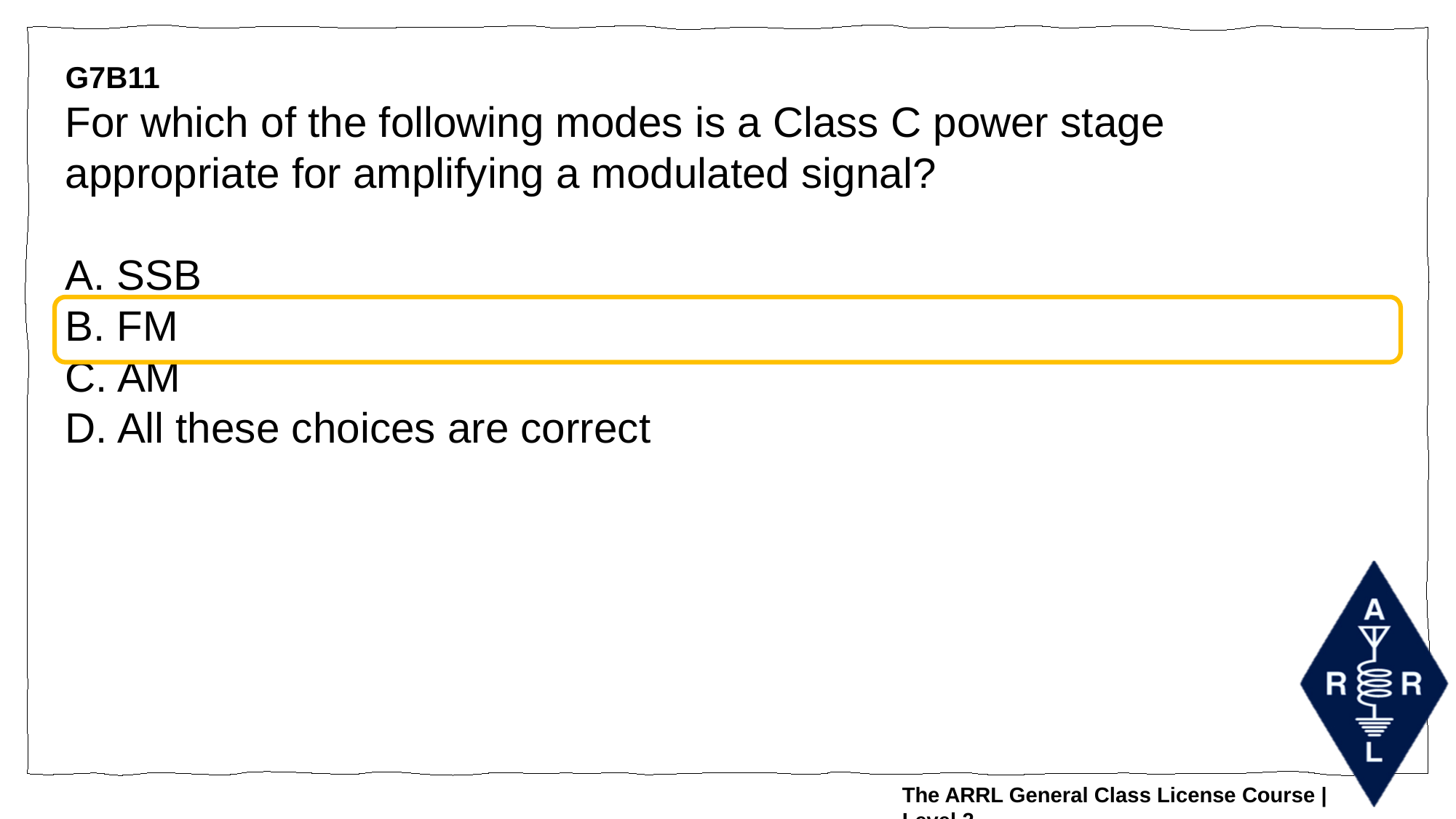

G7B11
For which of the following modes is a Class C power stage appropriate for amplifying a modulated signal?

A. SSB
B. FM
C. AM
D. All these choices are correct